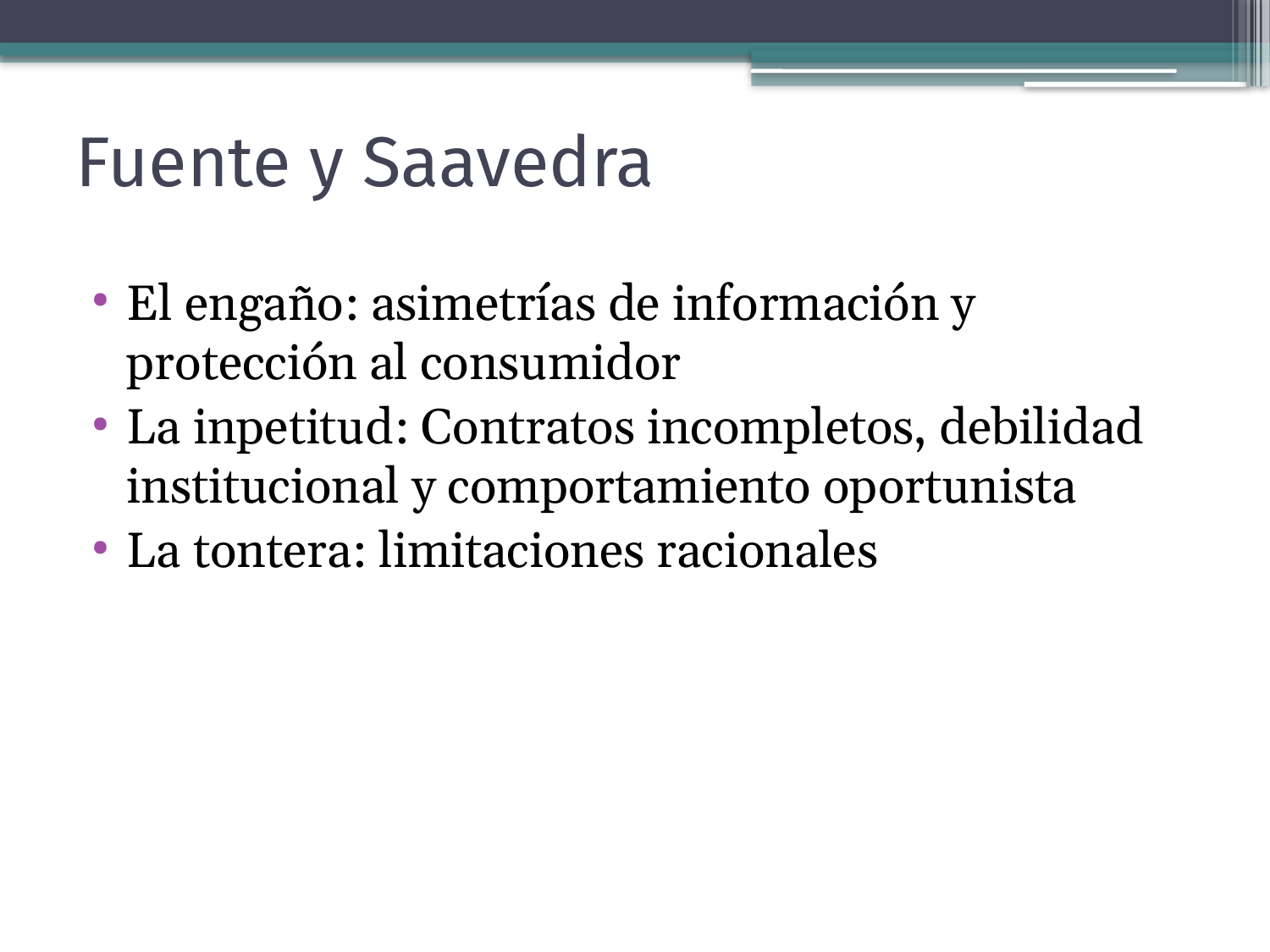

# Fuente y Saavedra
El engaño: asimetrías de información y protección al consumidor
La inpetitud: Contratos incompletos, debilidad institucional y comportamiento oportunista
La tontera: limitaciones racionales